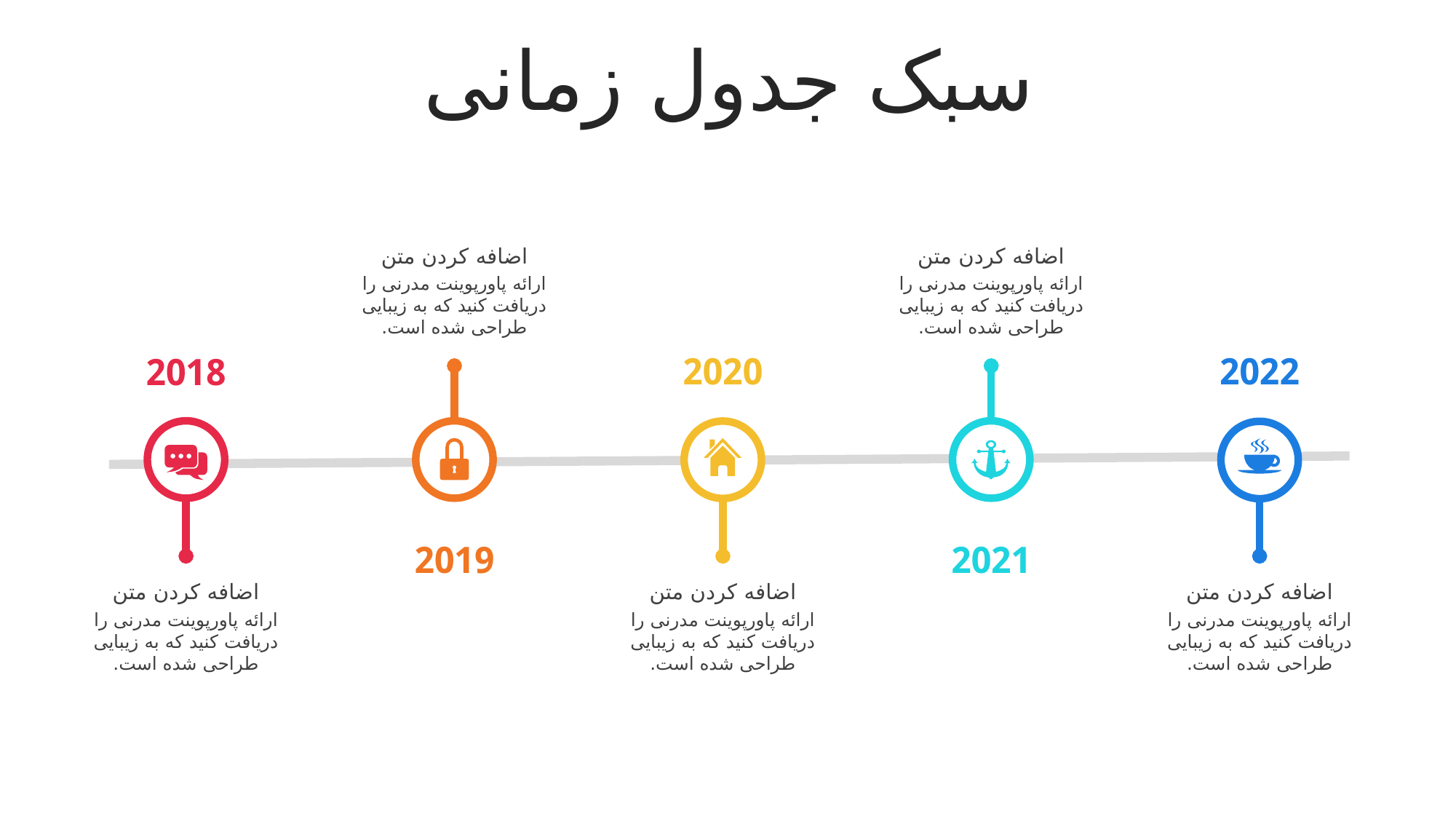

سبک جدول زمانی
اضافه کردن متن
ارائه پاورپوینت مدرنی را دریافت کنید که به زیبایی طراحی شده است.
اضافه کردن متن
ارائه پاورپوینت مدرنی را دریافت کنید که به زیبایی طراحی شده است.
2022
2020
2018

2019
2021
اضافه کردن متن
ارائه پاورپوینت مدرنی را دریافت کنید که به زیبایی طراحی شده است.
اضافه کردن متن
ارائه پاورپوینت مدرنی را دریافت کنید که به زیبایی طراحی شده است.
اضافه کردن متن
ارائه پاورپوینت مدرنی را دریافت کنید که به زیبایی طراحی شده است.